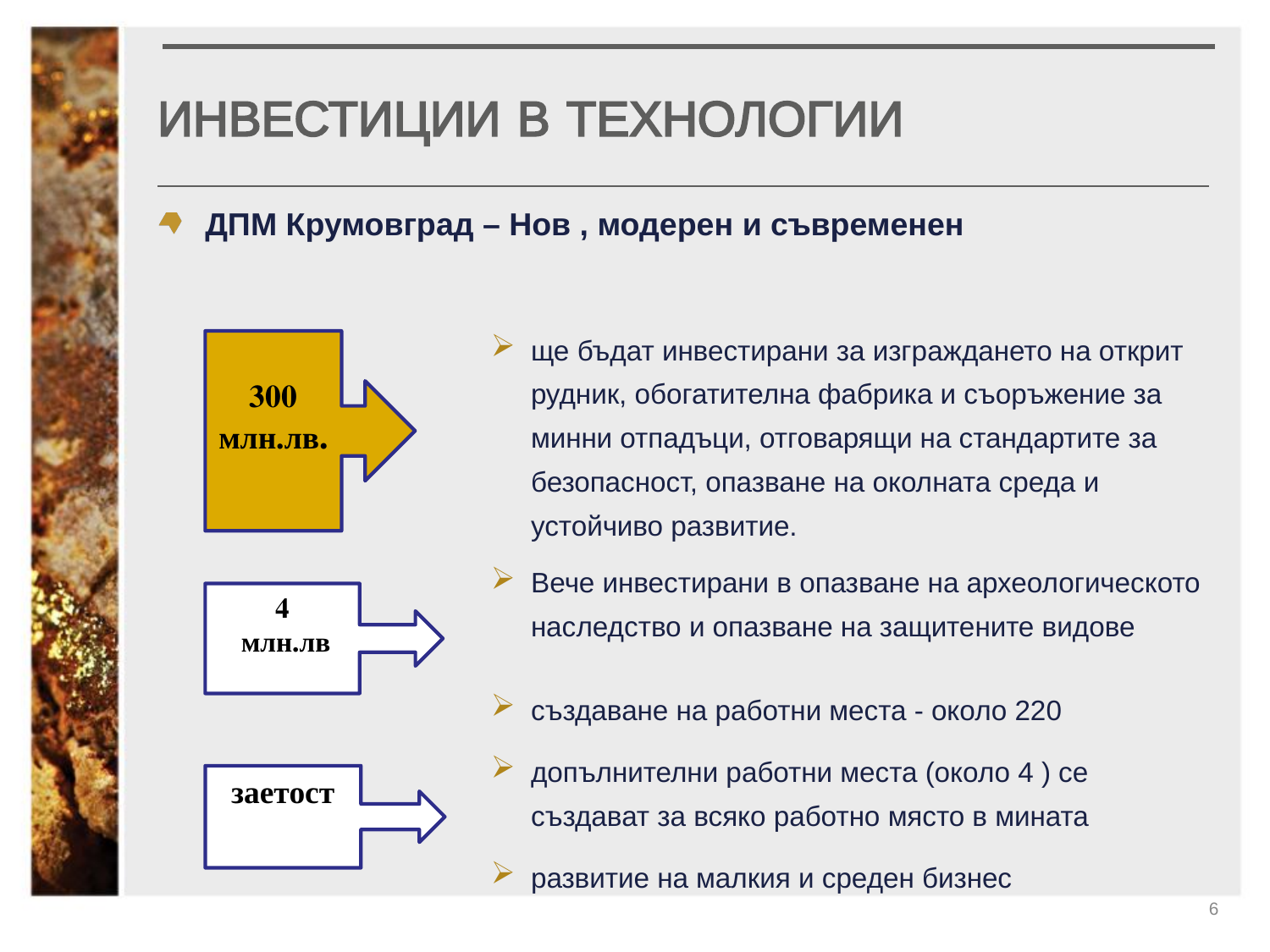

# Инвестиции в технологии
ДПМ Крумовград – Нов , модерен и съвременен
ще бъдат инвестирани за изграждането на открит рудник, обогатителна фабрика и съоръжение за минни отпадъци, отговарящи на стандартите за безопасност, опазване на околната среда и устойчиво развитие.

300 млн.лв.
Вече инвестирани в опазване на археологическото наследство и опазване на защитените видове
4
 млн.лв
създаване на работни места - около 220
допълнителни работни места (около 4 ) се създават за всяко работно място в мината
развитие на малкия и среден бизнес
заетост
6